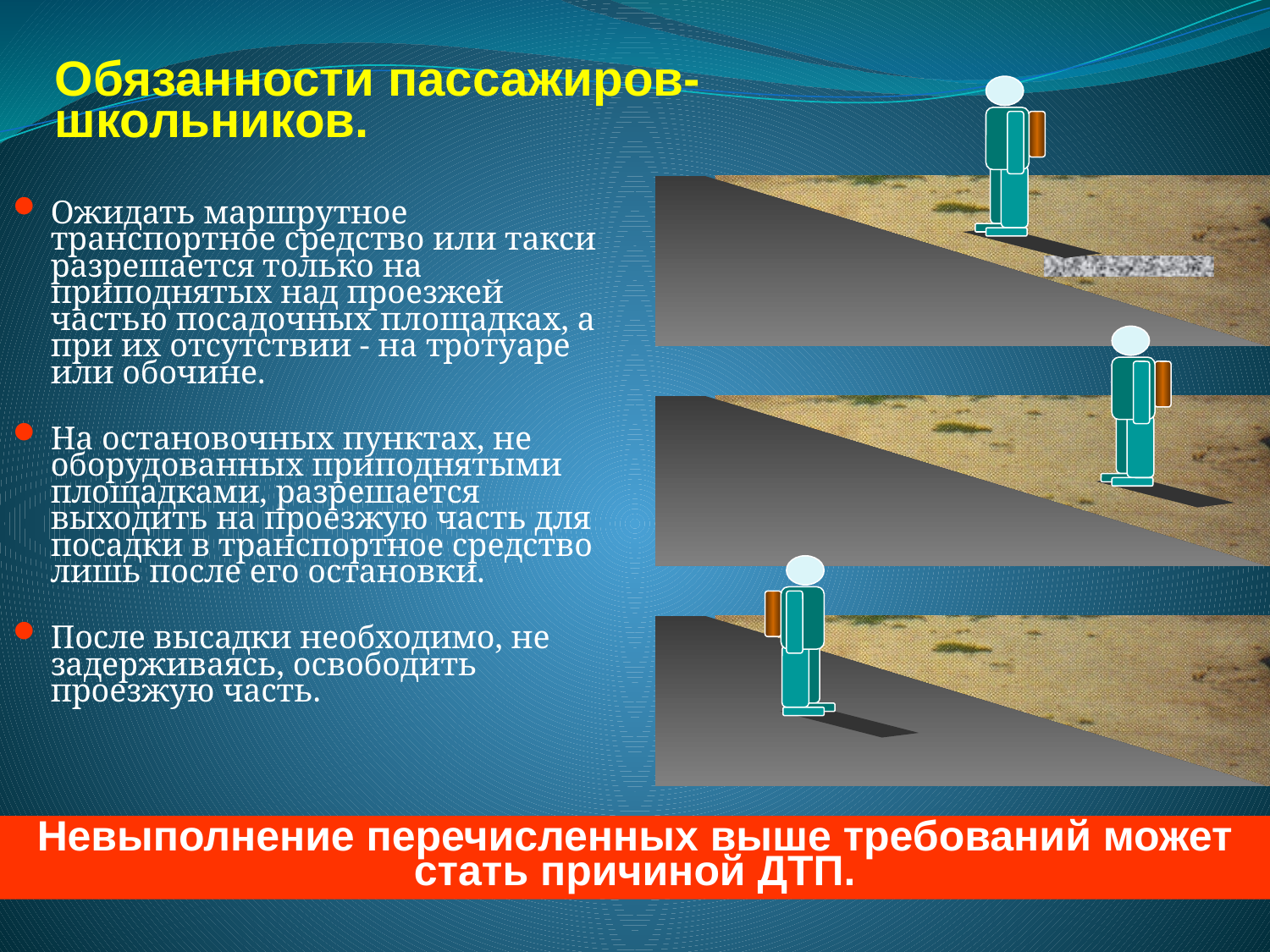

# Обязанности пассажиров-школьников.

Ожидать маршрутное транспортное средство или такси разрешается только на приподнятых над проезжей частью посадочных площадках, а при их отсутствии - на тротуаре или обочине.

На остановочных пунктах, не оборудованных приподнятыми площадками, разрешается выходить на проезжую часть для посадки в транспортное средство лишь после его остановки.

После высадки необходимо, не задерживаясь, освободить проезжую часть.

Невыполнение перечисленных выше требований может стать причиной ДТП.